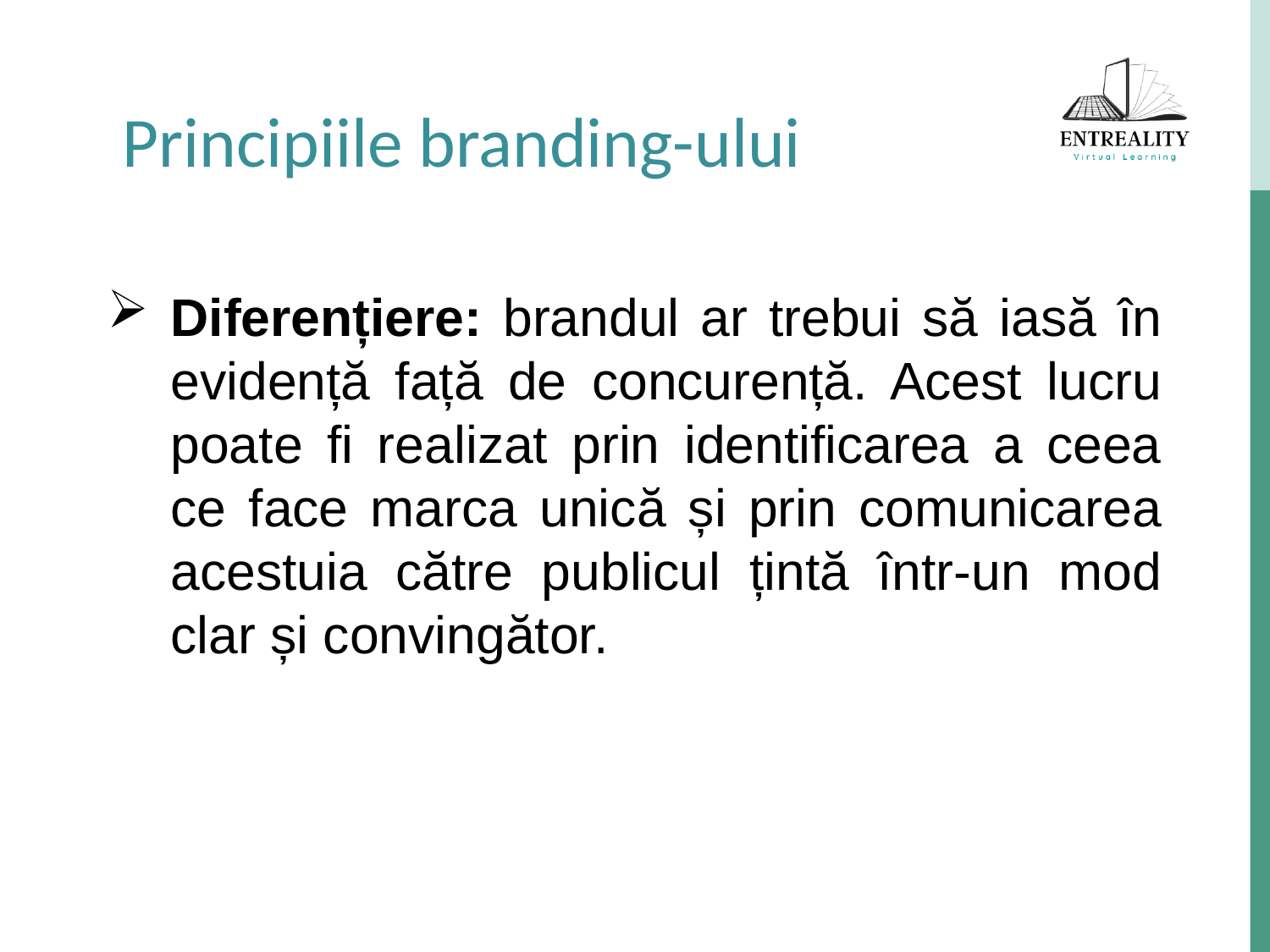

Principiile branding-ului
Diferențiere: brandul ar trebui să iasă în evidență față de concurență. Acest lucru poate fi realizat prin identificarea a ceea ce face marca unică și prin comunicarea acestuia către publicul țintă într-un mod clar și convingător.